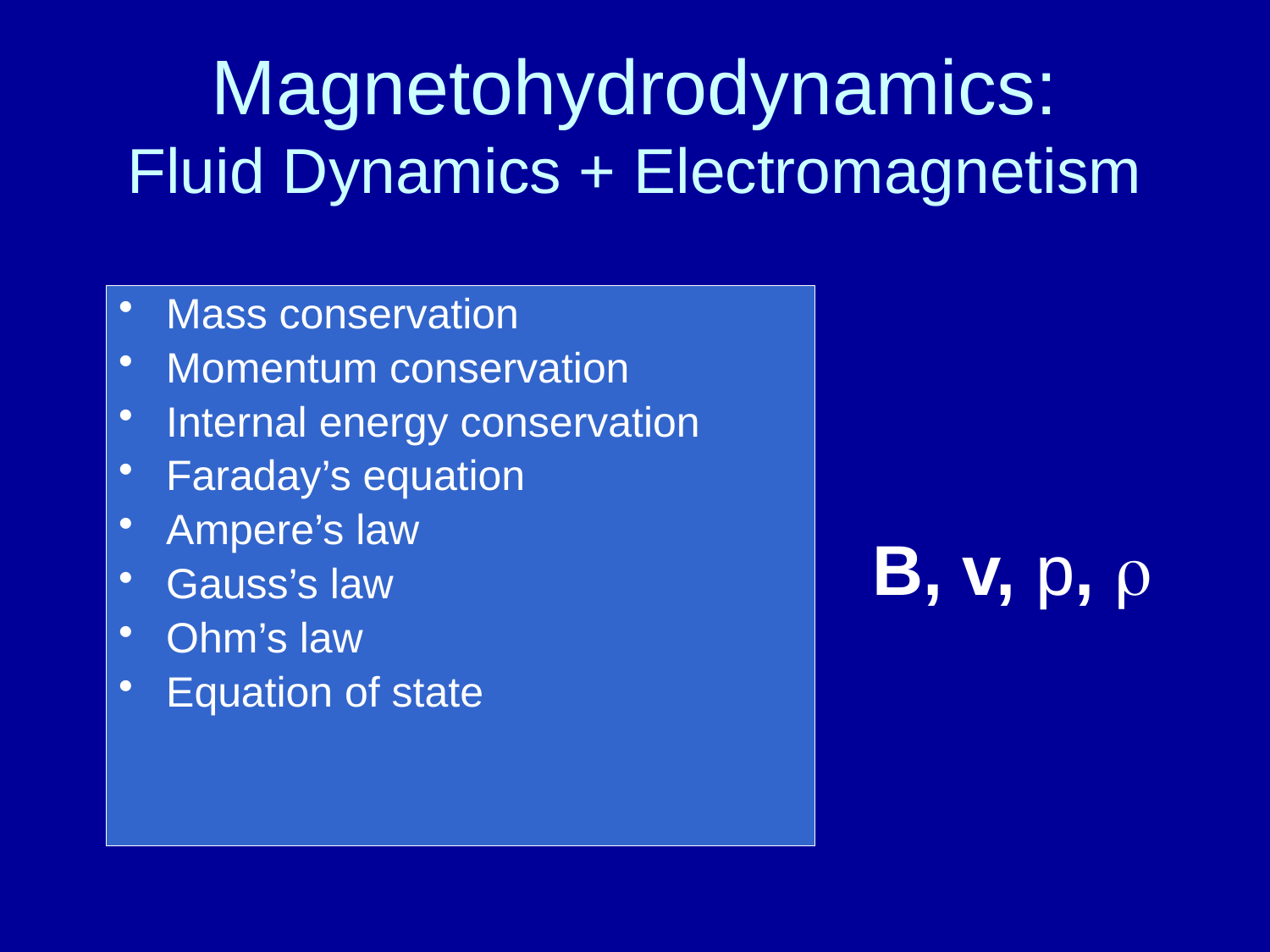

# Magnetohydrodynamics: Fluid Dynamics + Electromagnetism
Mass conservation
Momentum conservation
Internal energy conservation
Faraday’s equation
Ampere’s law
Gauss’s law
Ohm’s law
Equation of state
B, v, p, ρ